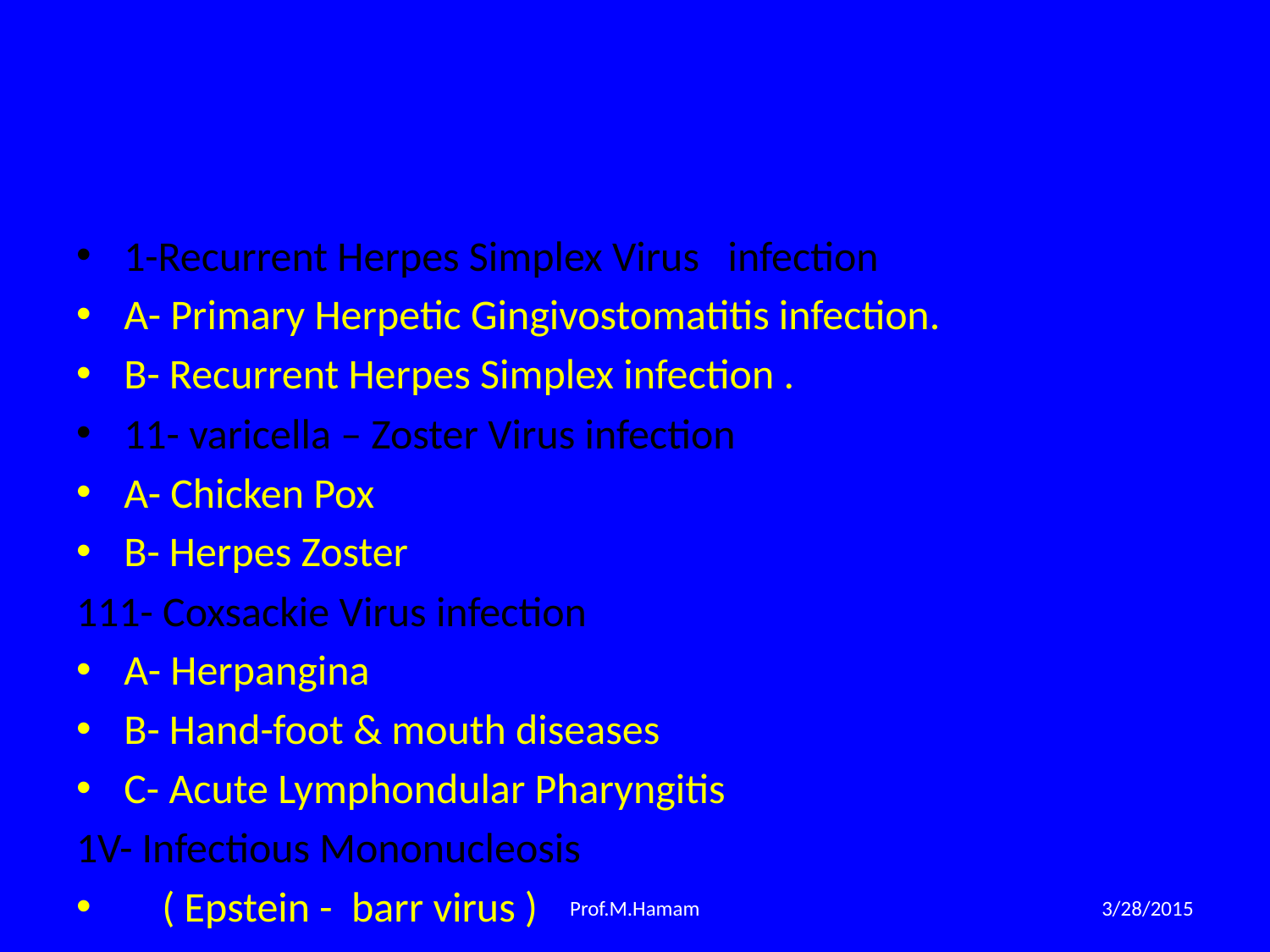

#
1-Recurrent Herpes Simplex Virus   infection
A- Primary Herpetic Gingivostomatitis infection.
B- Recurrent Herpes Simplex infection .
11- varicella – Zoster Virus infection
A- Chicken Pox
B- Herpes Zoster
111- Coxsackie Virus infection
A- Herpangina
B- Hand-foot & mouth diseases
C- Acute Lymphondular Pharyngitis
1V- Infectious Mononucleosis
    ( Epstein -  barr virus )
5
Prof.M.Hamam
3/28/2015